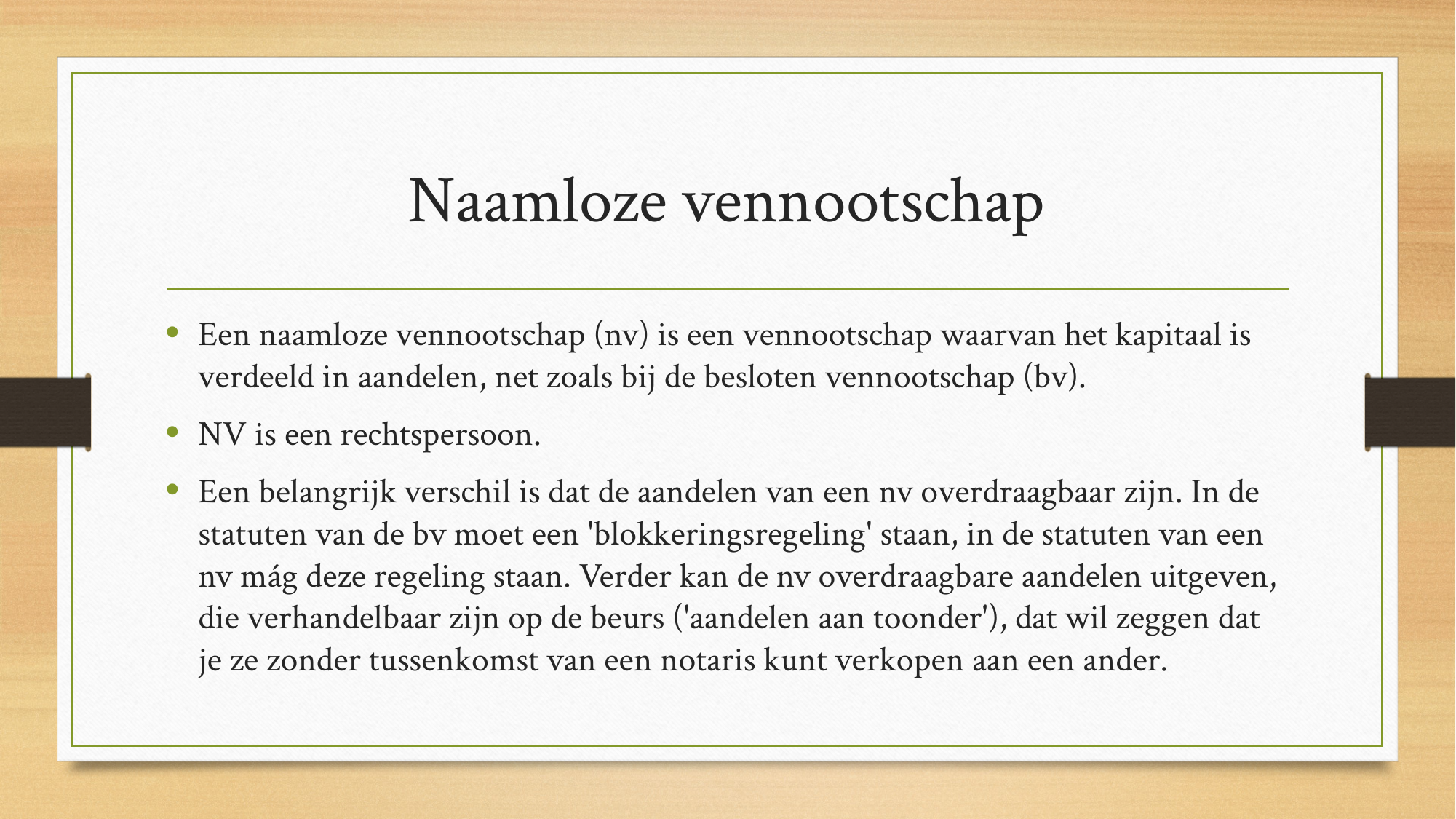

# Naamloze vennootschap
Een naamloze vennootschap (nv) is een vennootschap waarvan het kapitaal is verdeeld in aandelen, net zoals bij de besloten vennootschap (bv).
NV is een rechtspersoon.
Een belangrijk verschil is dat de aandelen van een nv overdraagbaar zijn. In de statuten van de bv moet een 'blokkeringsregeling' staan, in de statuten van een nv mág deze regeling staan. Verder kan de nv overdraagbare aandelen uitgeven, die verhandelbaar zijn op de beurs ('aandelen aan toonder'), dat wil zeggen dat je ze zonder tussenkomst van een notaris kunt verkopen aan een ander.